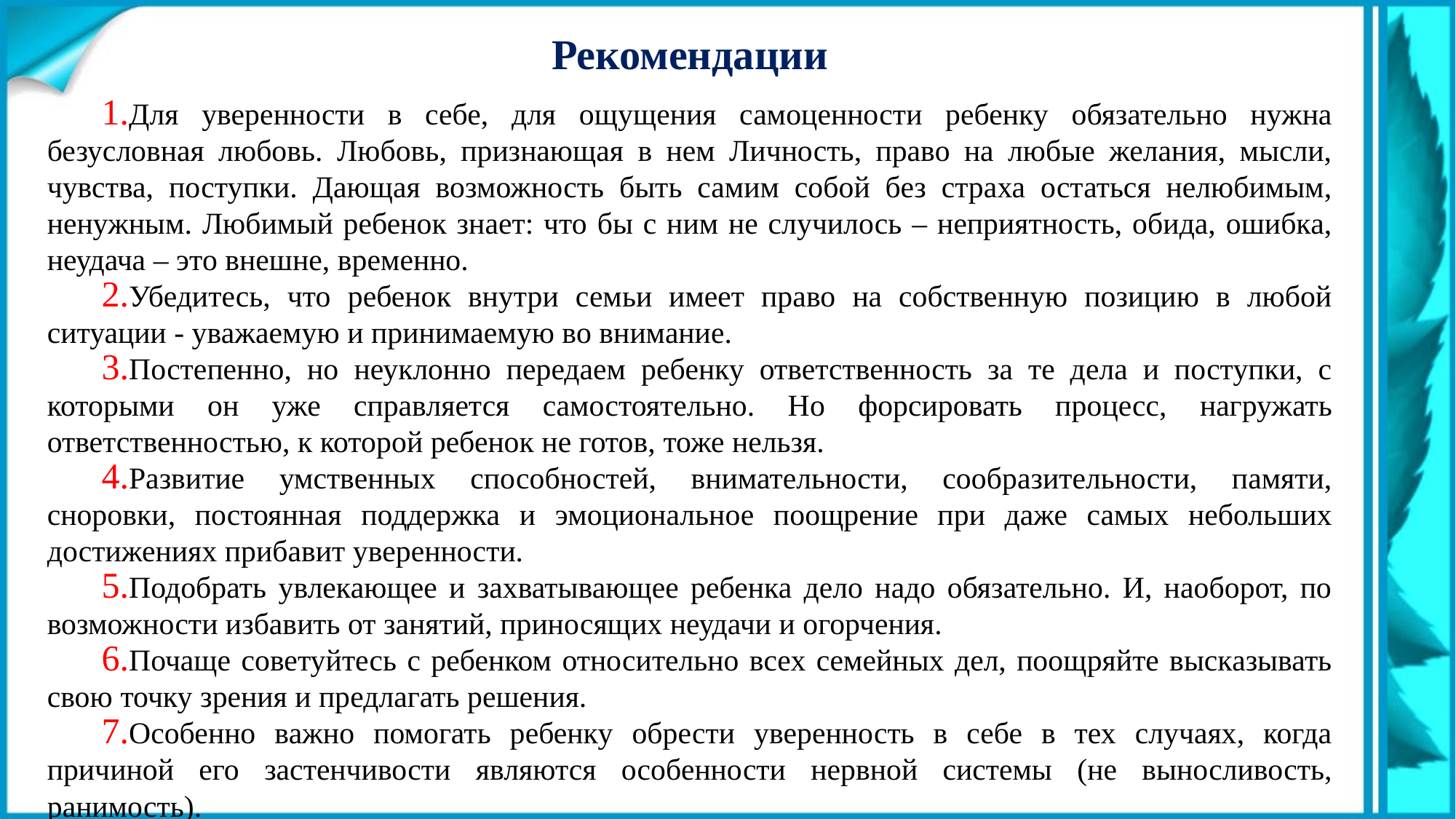

Рекомендации

Для уверенности в себе, для ощущения самоценности ребенку обязательно нужна безусловная любовь. Любовь, признающая в нем Личность, право на любые желания, мысли, чувства, поступки. Дающая возможность быть самим собой без страха остаться нелюбимым, ненужным. Любимый ребенок знает: что бы с ним не случилось – неприятность, обида, ошибка, неудача – это внешне, временно.
Убедитесь, что ребенок внутри семьи имеет право на собственную позицию в любой ситуации - уважаемую и принимаемую во внимание.
Постепенно, но неуклонно передаем ребенку ответственность за те дела и поступки, с которыми он уже справляется самостоятельно. Но форсировать процесс, нагружать ответственностью, к которой ребенок не готов, тоже нельзя.
Развитие умственных способностей, внимательности, сообразительности, памяти, сноровки, постоянная поддержка и эмоциональное поощрение при даже самых небольших достижениях прибавит уверенности.
Подобрать увлекающее и захватывающее ребенка дело надо обязательно. И, наоборот, по возможности избавить от занятий, приносящих неудачи и огорчения.
Почаще советуйтесь с ребенком относительно всех семейных дел, поощряйте высказывать свою точку зрения и предлагать решения.
Особенно важно помогать ребенку обрести уверенность в себе в тех случаях, когда причиной его застенчивости являются особенности нервной системы (не выносливость, ранимость).